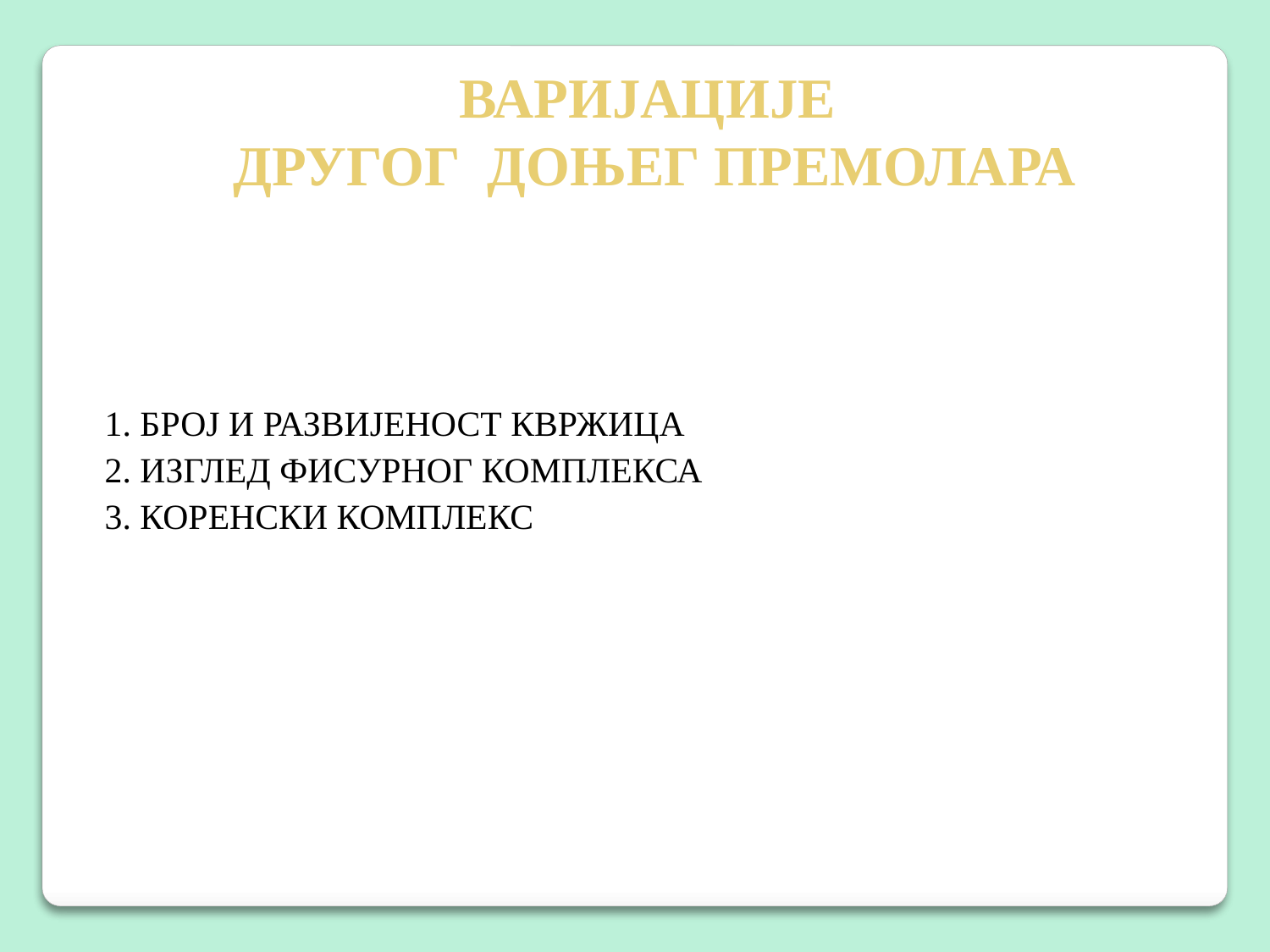

ВАРИЈАЦИЈЕ
ДРУГОГ 	ДОЊЕГ ПРЕМОЛАРА
1. БРОЈ И РАЗВИЈЕНОСТ КВРЖИЦА
2. ИЗГЛЕД ФИСУРНОГ КОМПЛЕКСА
3. КОРЕНСКИ КОМПЛЕКС